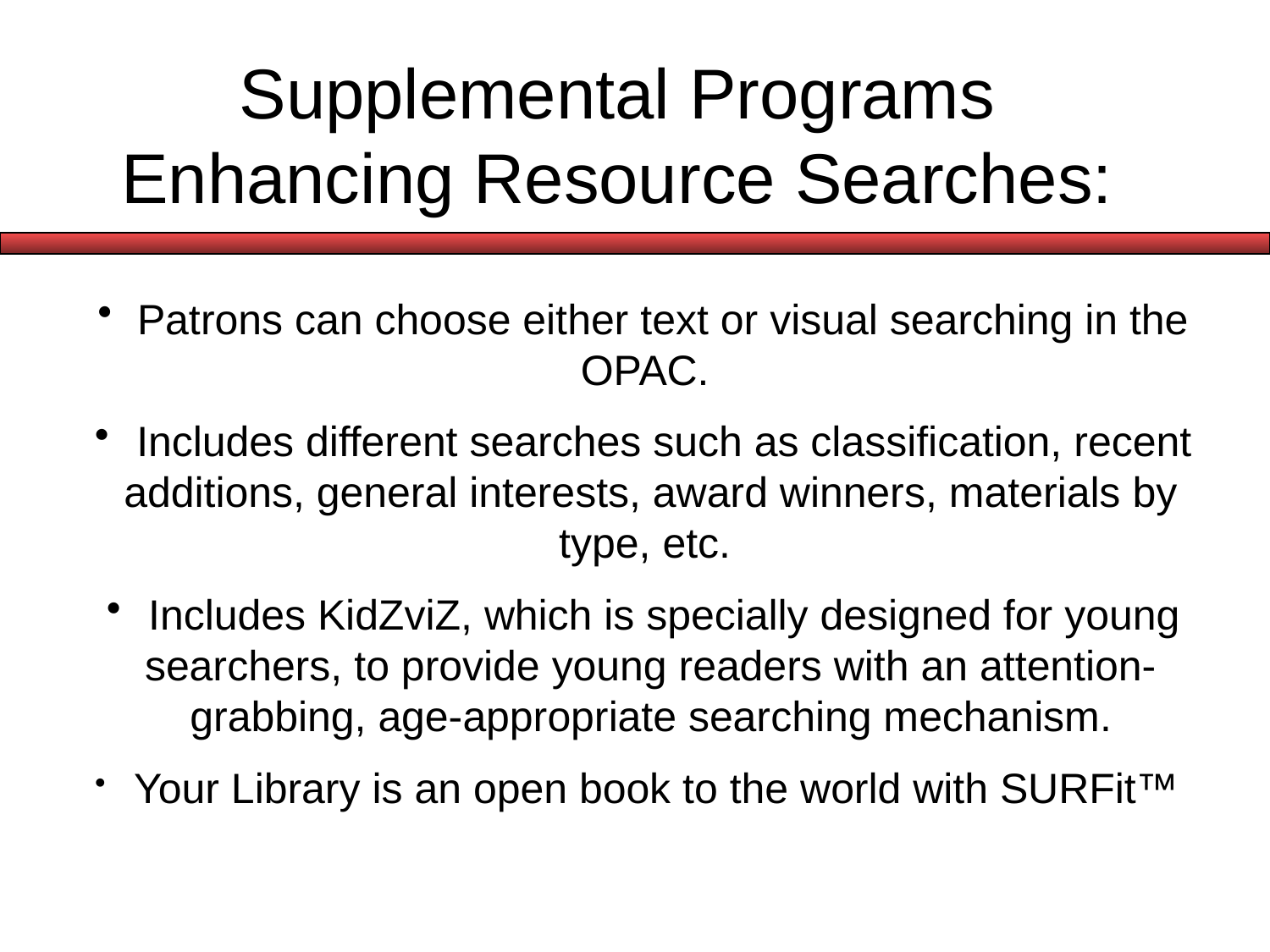

Supplemental Programs Enhancing Resource Searches:

 Patrons can choose either text or visual searching in the OPAC.

 Includes different searches such as classification, recent additions, general interests, award winners, materials by type, etc.

 Includes KidZviZ, which is specially designed for young searchers, to provide young readers with an attention-grabbing, age-appropriate searching mechanism.

 Your Library is an open book to the world with SURFit™